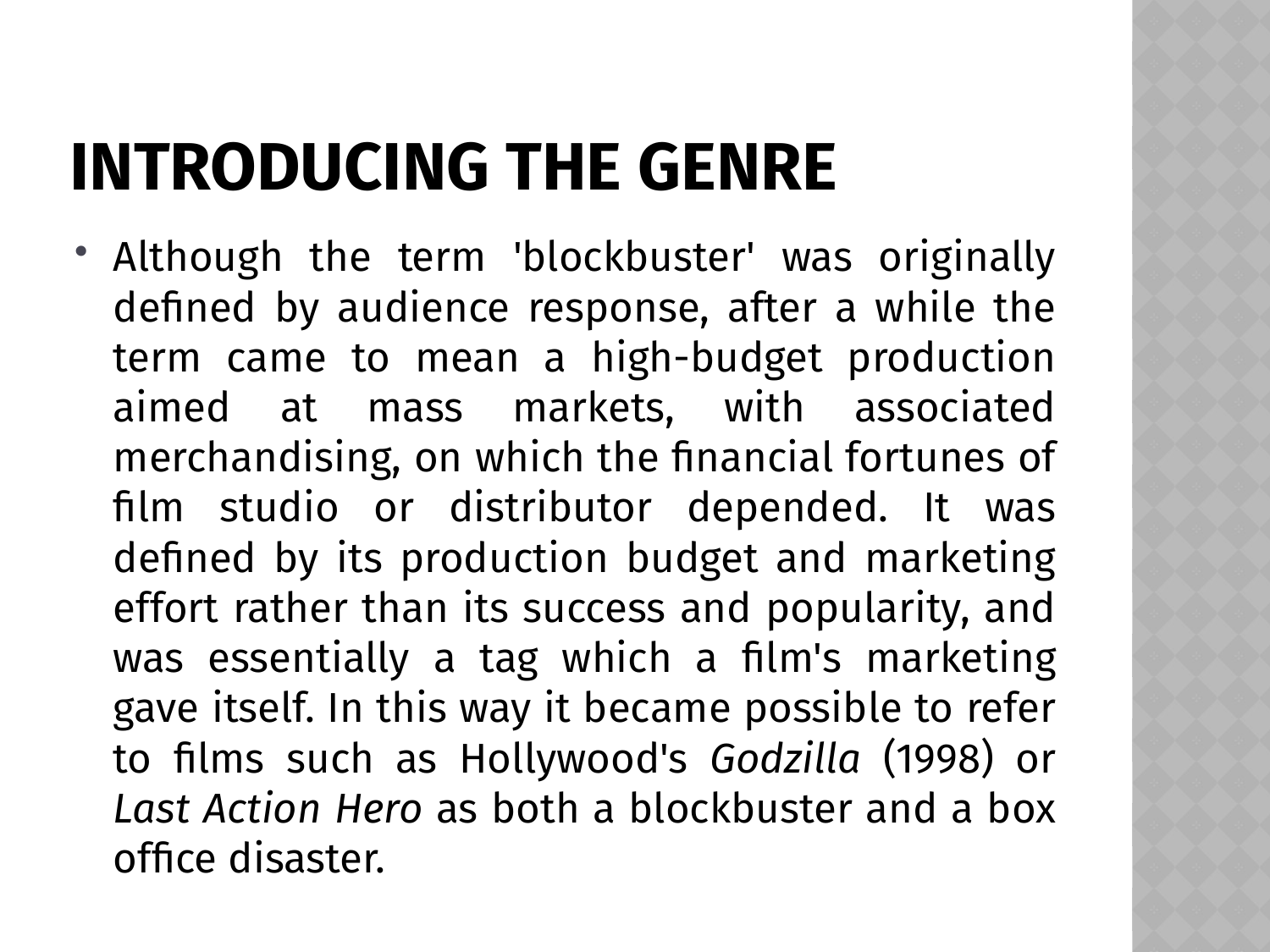

# Introducing the genre
Although the term 'blockbuster' was originally defined by audience response, after a while the term came to mean a high-budget production aimed at mass markets, with associated merchandising, on which the financial fortunes of film studio or distributor depended. It was defined by its production budget and marketing effort rather than its success and popularity, and was essentially a tag which a film's marketing gave itself. In this way it became possible to refer to films such as Hollywood's Godzilla (1998) or Last Action Hero as both a blockbuster and a box office disaster.